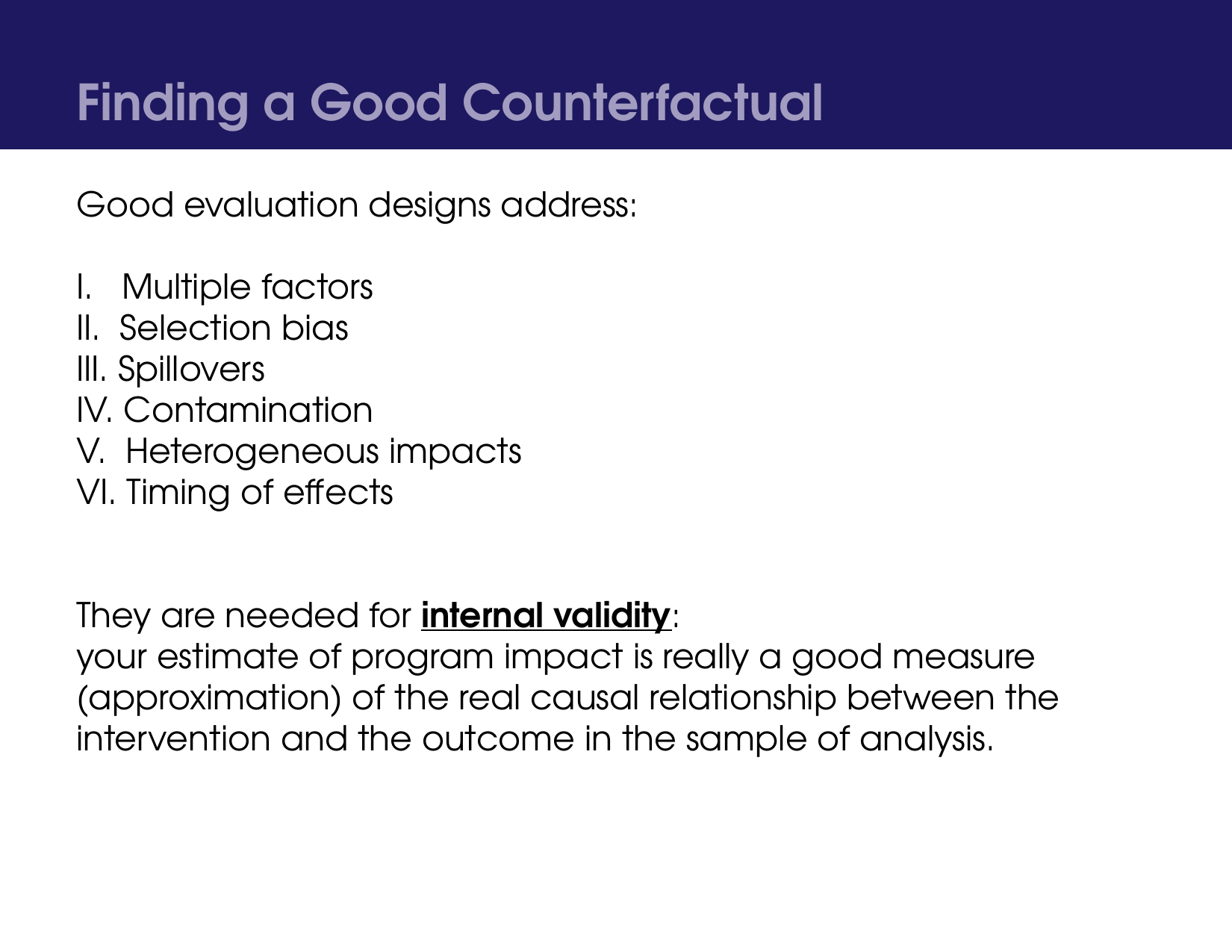

# Finding a Good Counterfactual
Good evaluation designs address:

I.   Multiple factors
II.  Selection bias
III. Spillovers
IV. Contamination
V.  Heterogeneous impacts
VI. Timing of effects

They are needed for internal validity:
your estimate of program impact is really a good measure (approximation) of the real causal relationship between the intervention and the outcome in the sample of analysis.